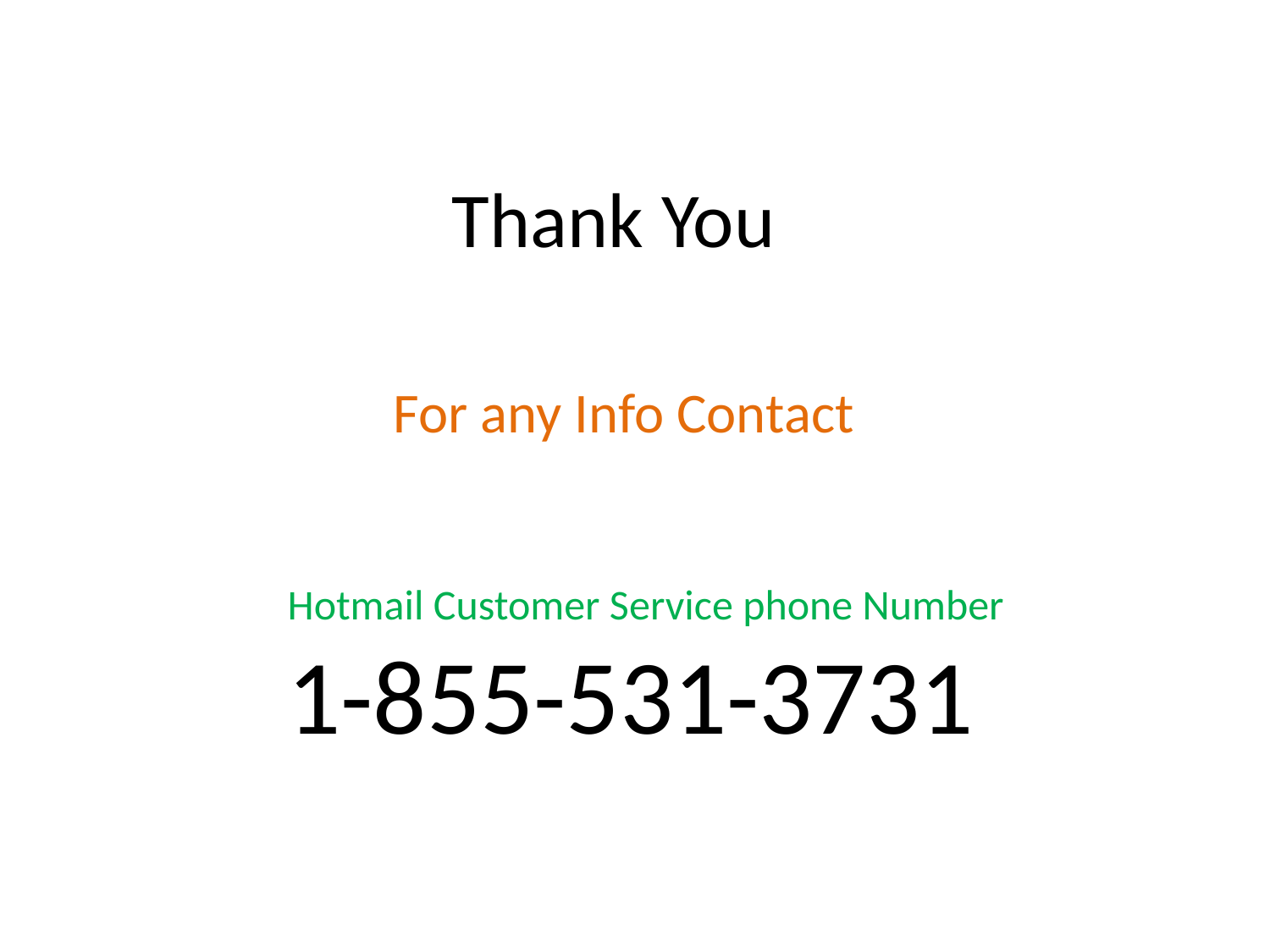

# Thank You
For any Info Contact
	Hotmail Customer Service phone Number
	1-855-531-3731